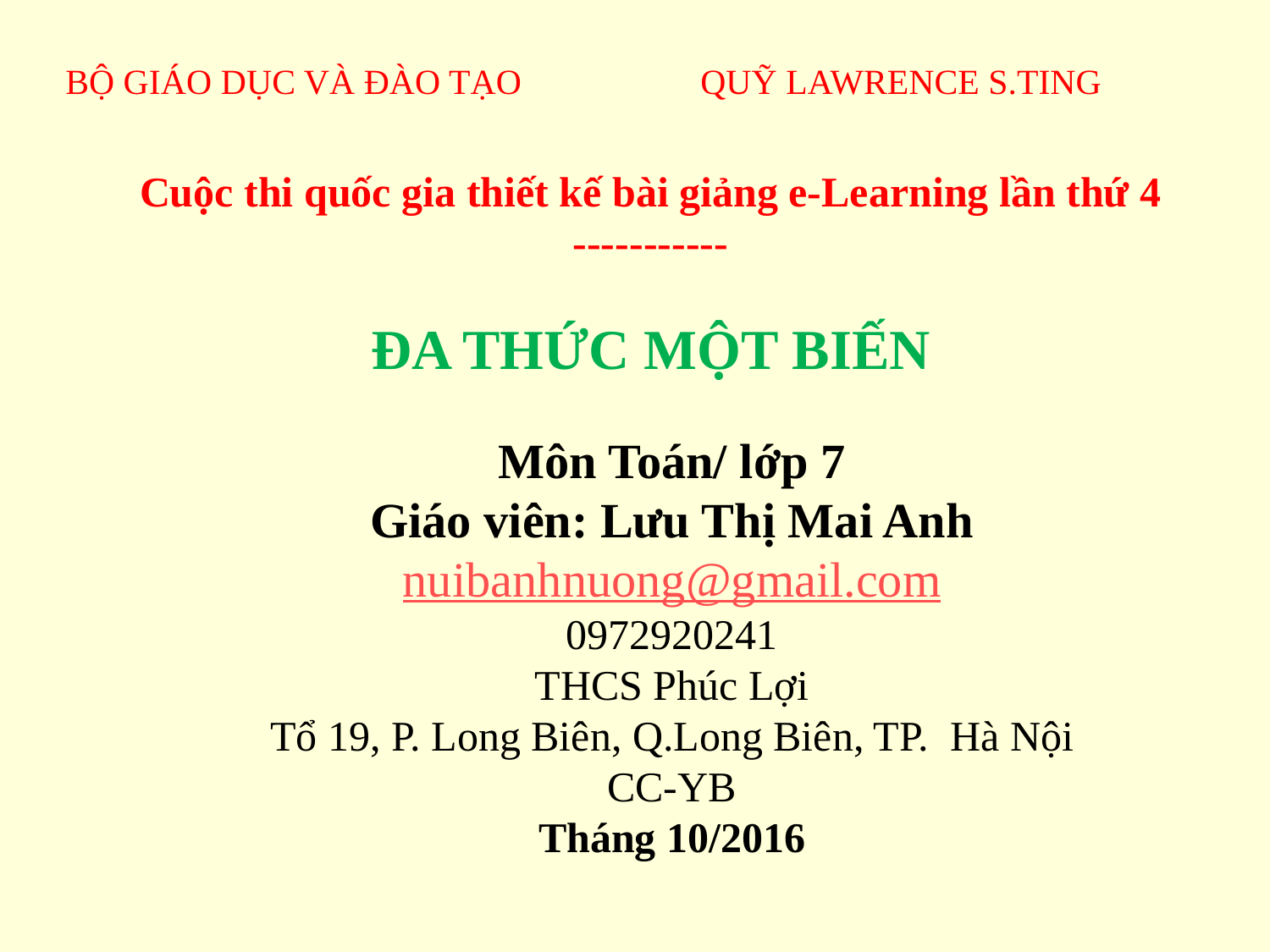

BỘ GIÁO DỤC VÀ ĐÀO TẠO		QUỸ LAWRENCE S.TING
Cuộc thi quốc gia thiết kế bài giảng e-Learning lần thứ 4
-----------
ĐA THỨC MỘT BIẾN
Môn Toán/ lớp 7
Giáo viên: Lưu Thị Mai Anh
nuibanhnuong@gmail.com
0972920241
THCS Phúc Lợi
Tổ 19, P. Long Biên, Q.Long Biên, TP.  Hà Nội
CC-YB
Tháng 10/2016